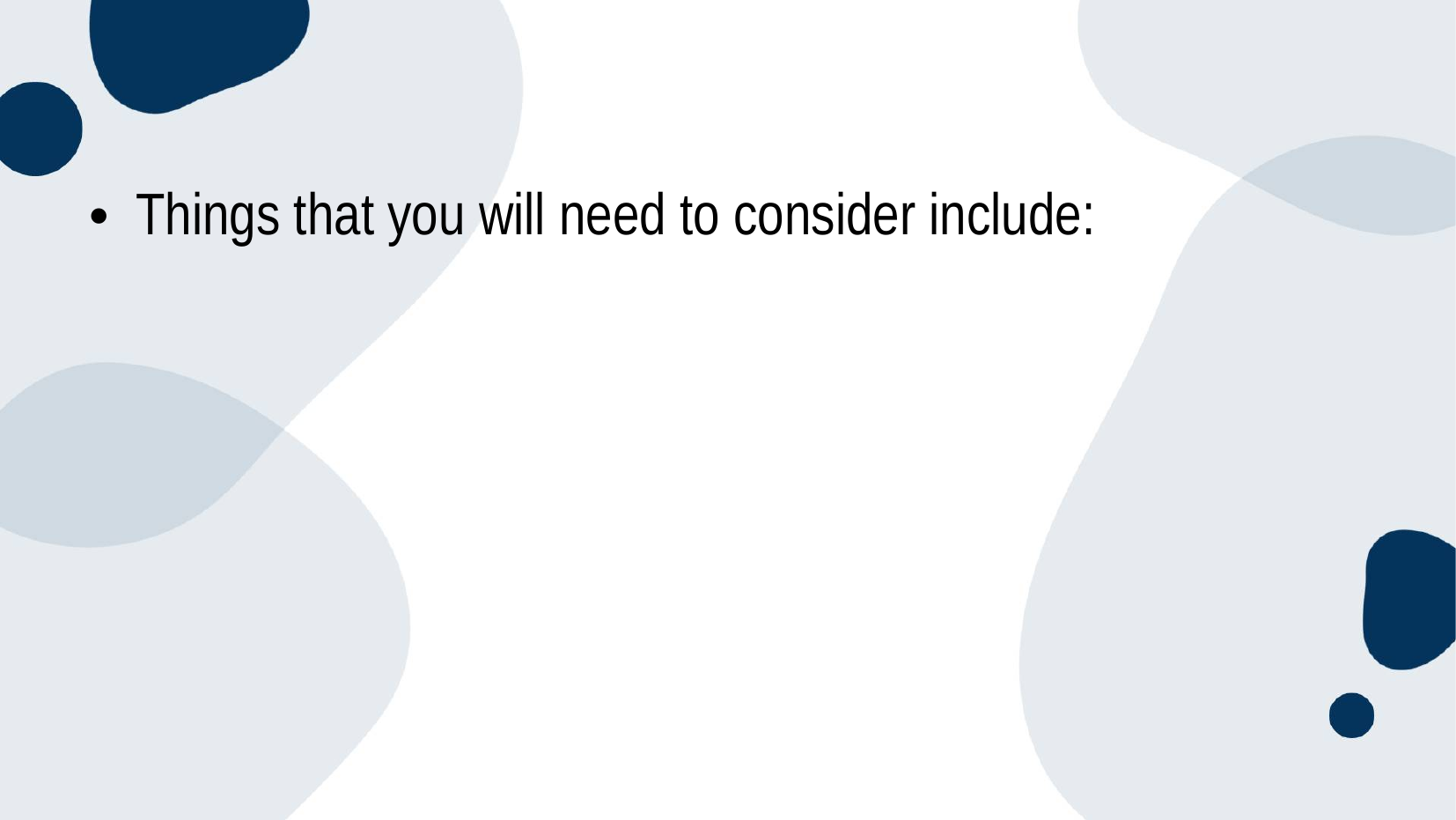

Things that you will need to consider include: